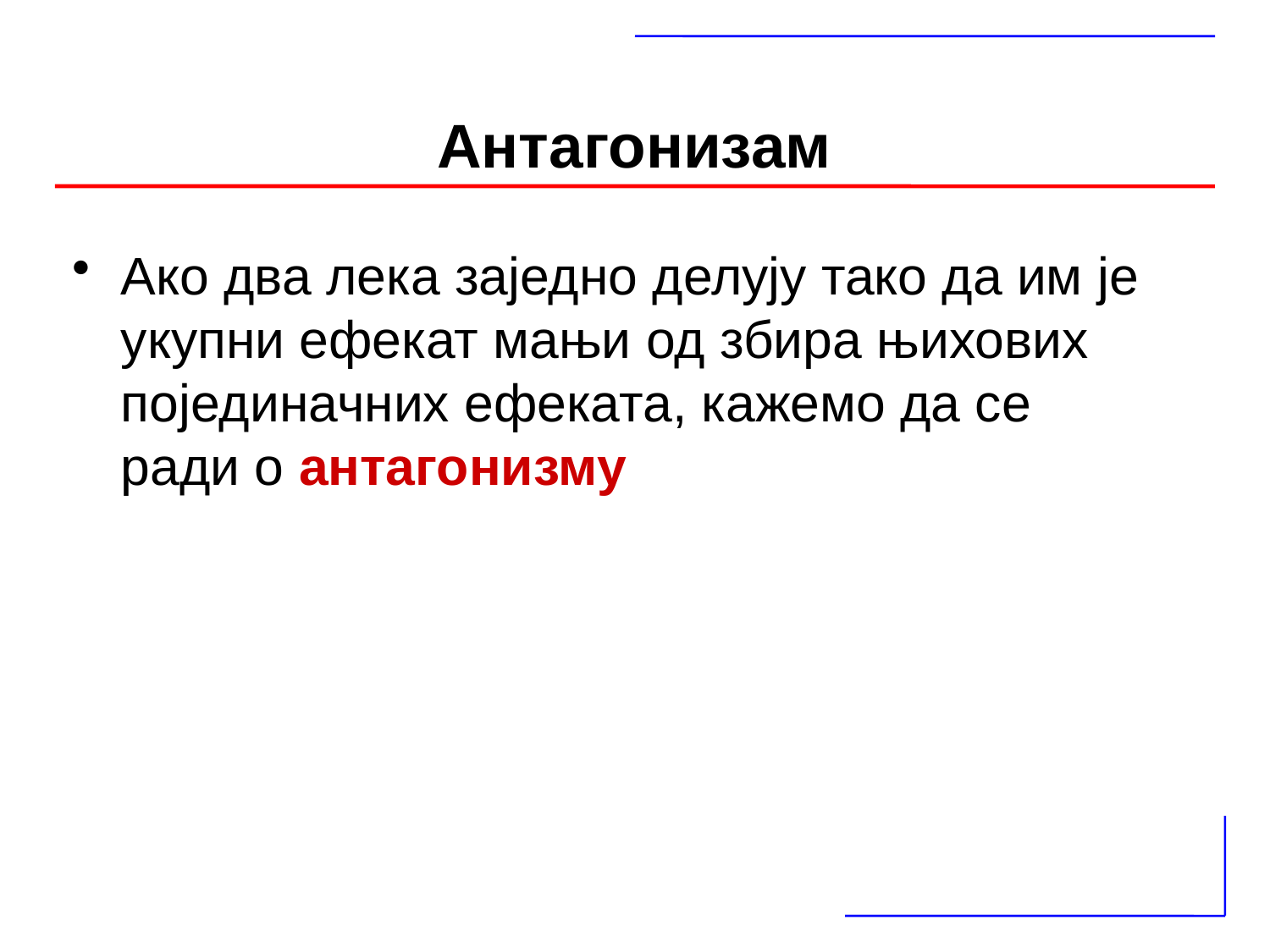

# Антагонизам
Ако два лека заједно делују тако да им је укупни ефекат мањи од збира њихових појединачних ефеката, кажемо да се ради о антагонизму